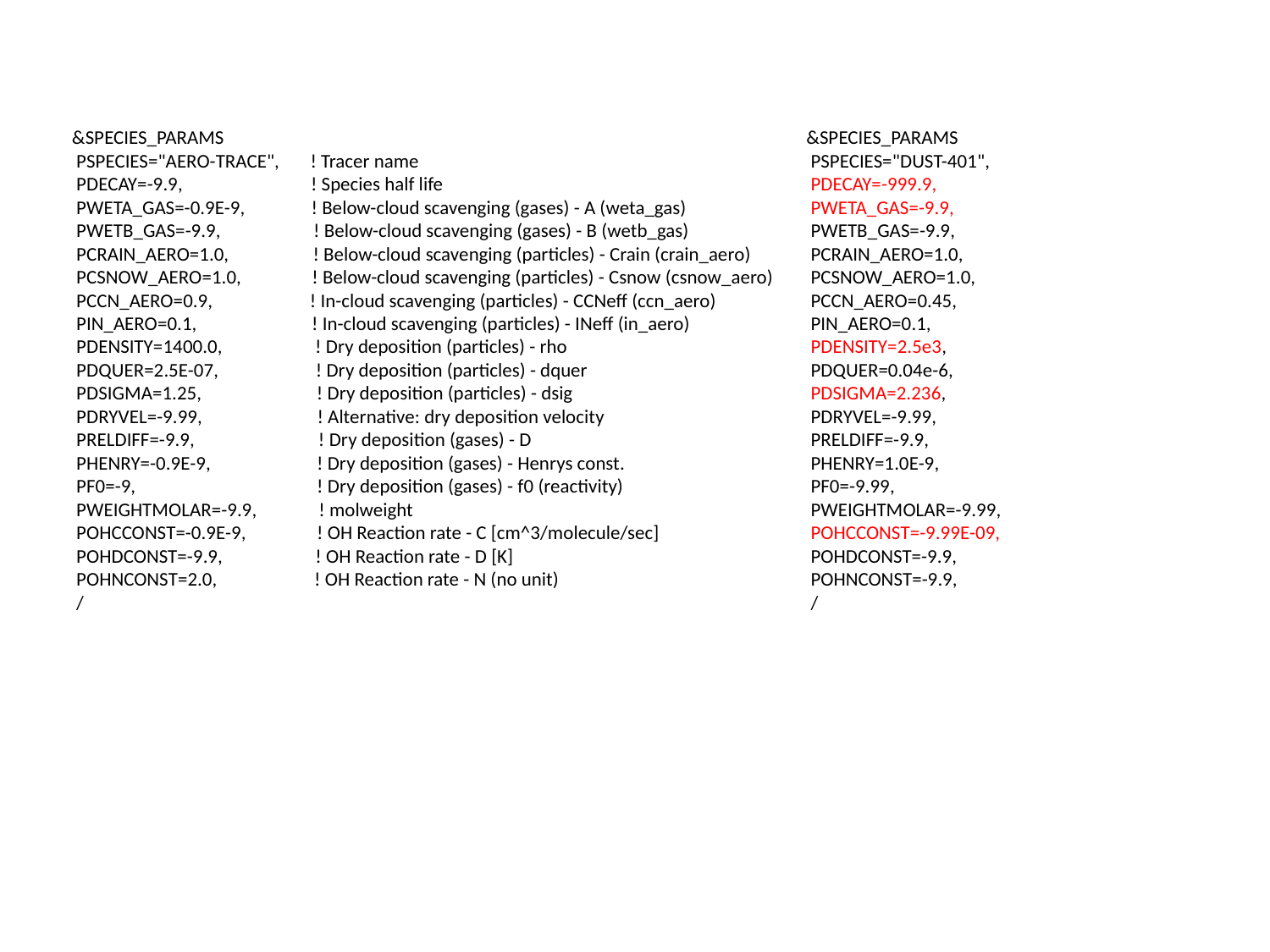

&SPECIES_PARAMS
 PSPECIES="AERO-TRACE",       ! Tracer name
 PDECAY=-9.9,                             ! Species half life
 PWETA_GAS=-0.9E-9,               ! Below-cloud scavenging (gases) - A (weta_gas)
 PWETB_GAS=-9.9,                     ! Below-cloud scavenging (gases) - B (wetb_gas)
 PCRAIN_AERO=1.0,                   ! Below-cloud scavenging (particles) - Crain (crain_aero)
 PCSNOW_AERO=1.0,                ! Below-cloud scavenging (particles) - Csnow (csnow_aero)
 PCCN_AERO=0.9,                      ! In-cloud scavenging (particles) - CCNeff (ccn_aero)
 PIN_AERO=0.1,                          ! In-cloud scavenging (particles) - INeff (in_aero)
 PDENSITY=1400.0,                     ! Dry deposition (particles) - rho
 PDQUER=2.5E-07,                      ! Dry deposition (particles) - dquer
 PDSIGMA=1.25,                          ! Dry deposition (particles) - dsig
 PDRYVEL=-9.99,                          ! Alternative: dry deposition velocity
 PRELDIFF=-9.9,                            ! Dry deposition (gases) - D
 PHENRY=-0.9E-9,                        ! Dry deposition (gases) - Henrys const.
 PF0=-9,                                         ! Dry deposition (gases) - f0 (reactivity)
 PWEIGHTMOLAR=-9.9,              ! molweight
 POHCCONST=-0.9E-9,                ! OH Reaction rate - C [cm^3/molecule/sec]
 POHDCONST=-9.9,                     ! OH Reaction rate - D [K]
 POHNCONST=2.0,                      ! OH Reaction rate - N (no unit)
 /

&SPECIES_PARAMS
 PSPECIES="DUST-401",
 PDECAY=-999.9,
 PWETA_GAS=-9.9,
 PWETB_GAS=-9.9,
 PCRAIN_AERO=1.0,
 PCSNOW_AERO=1.0,
 PCCN_AERO=0.45,
 PIN_AERO=0.1,
 PDENSITY=2.5e3,
 PDQUER=0.04e-6,
 PDSIGMA=2.236,
 PDRYVEL=-9.99,
 PRELDIFF=-9.9,
 PHENRY=1.0E-9,
 PF0=-9.99,
 PWEIGHTMOLAR=-9.99,
 POHCCONST=-9.99E-09,
 POHDCONST=-9.9,
 POHNCONST=-9.9,
 /